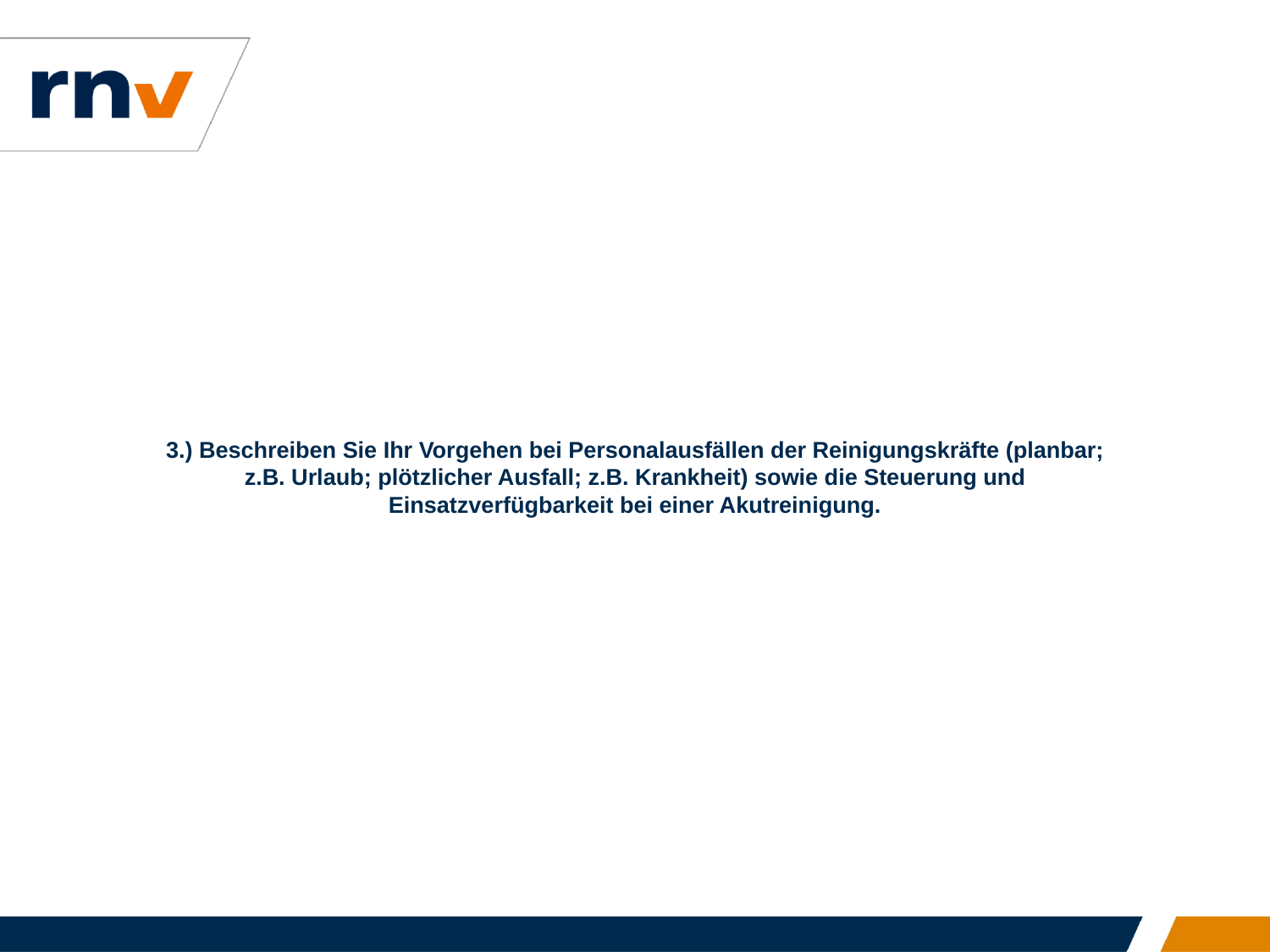

# 3.) Beschreiben Sie Ihr Vorgehen bei Personalausfällen der Reinigungskräfte (planbar; z.B. Urlaub; plötzlicher Ausfall; z.B. Krankheit) sowie die Steuerung und Einsatzverfügbarkeit bei einer Akutreinigung.
12